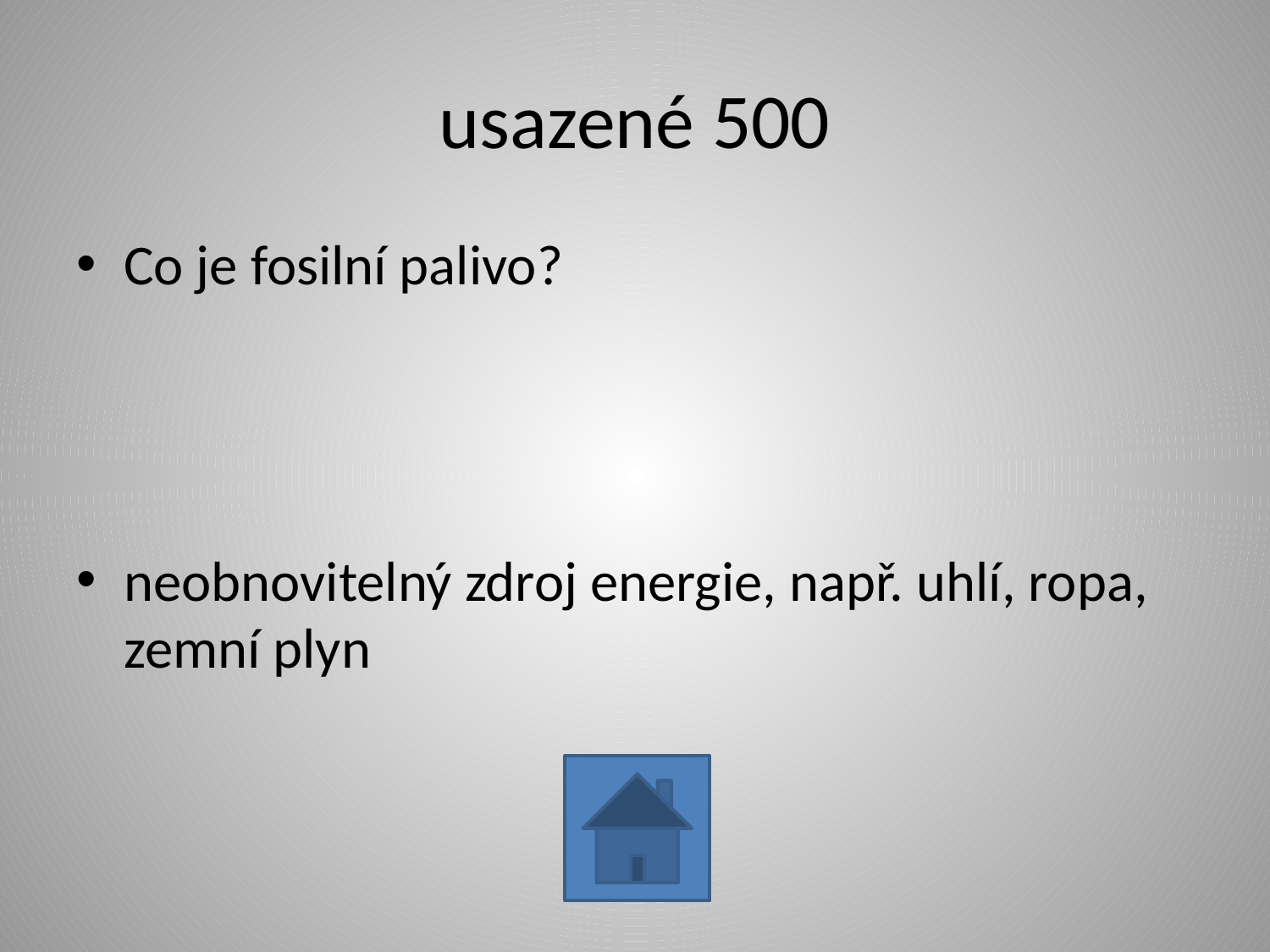

# usazené 500
Co je fosilní palivo?

neobnovitelný zdroj energie, např. uhlí, ropa, zemní plyn